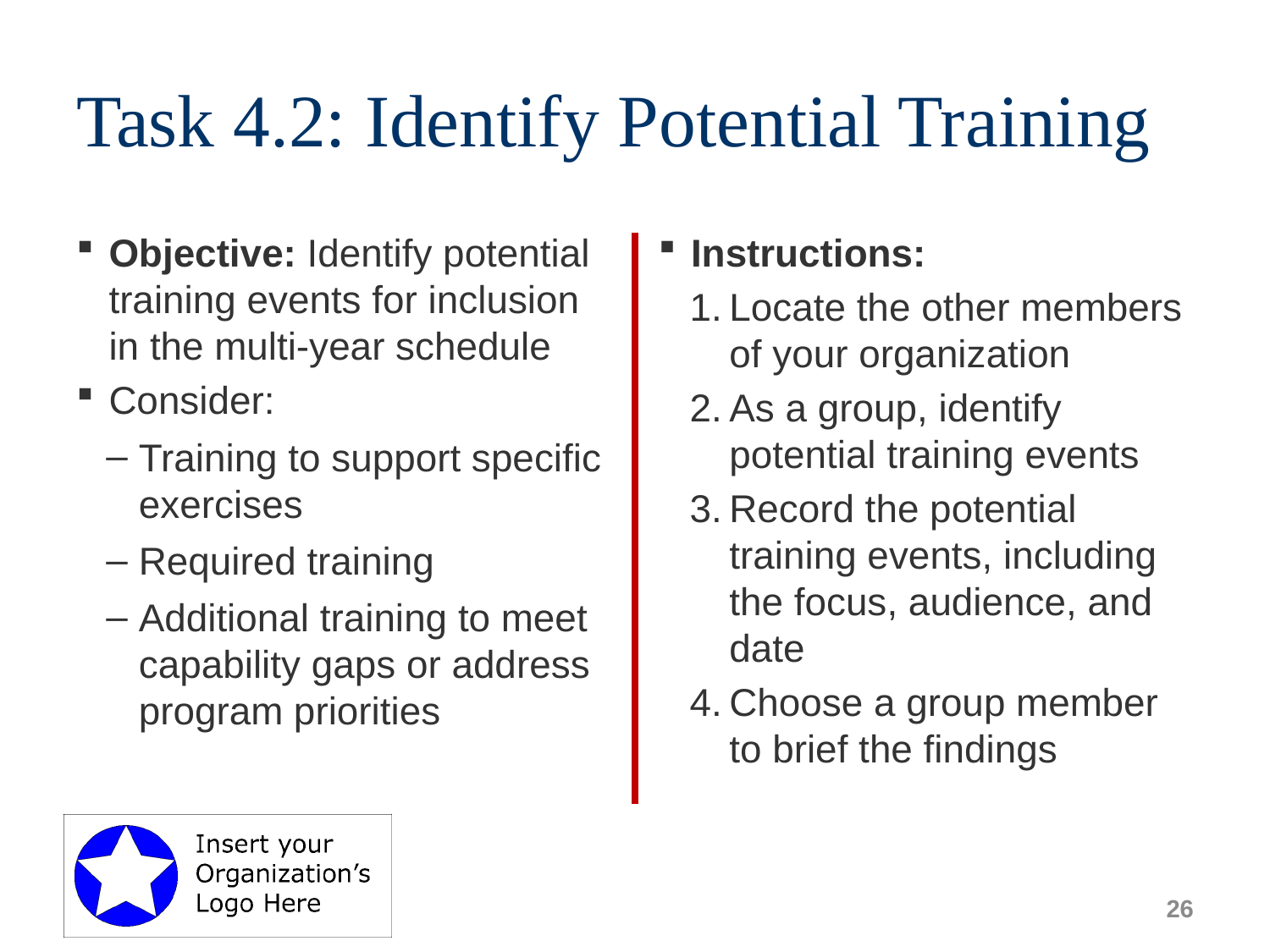

# Task 4.2: Identify Potential Training
Objective: Identify potential training events for inclusion in the multi-year schedule
Consider:
Training to support specific exercises
Required training
Additional training to meet capability gaps or address program priorities
Instructions:
Locate the other members of your organization
As a group, identify potential training events
Record the potential training events, including the focus, audience, and date
Choose a group member to brief the findings
26